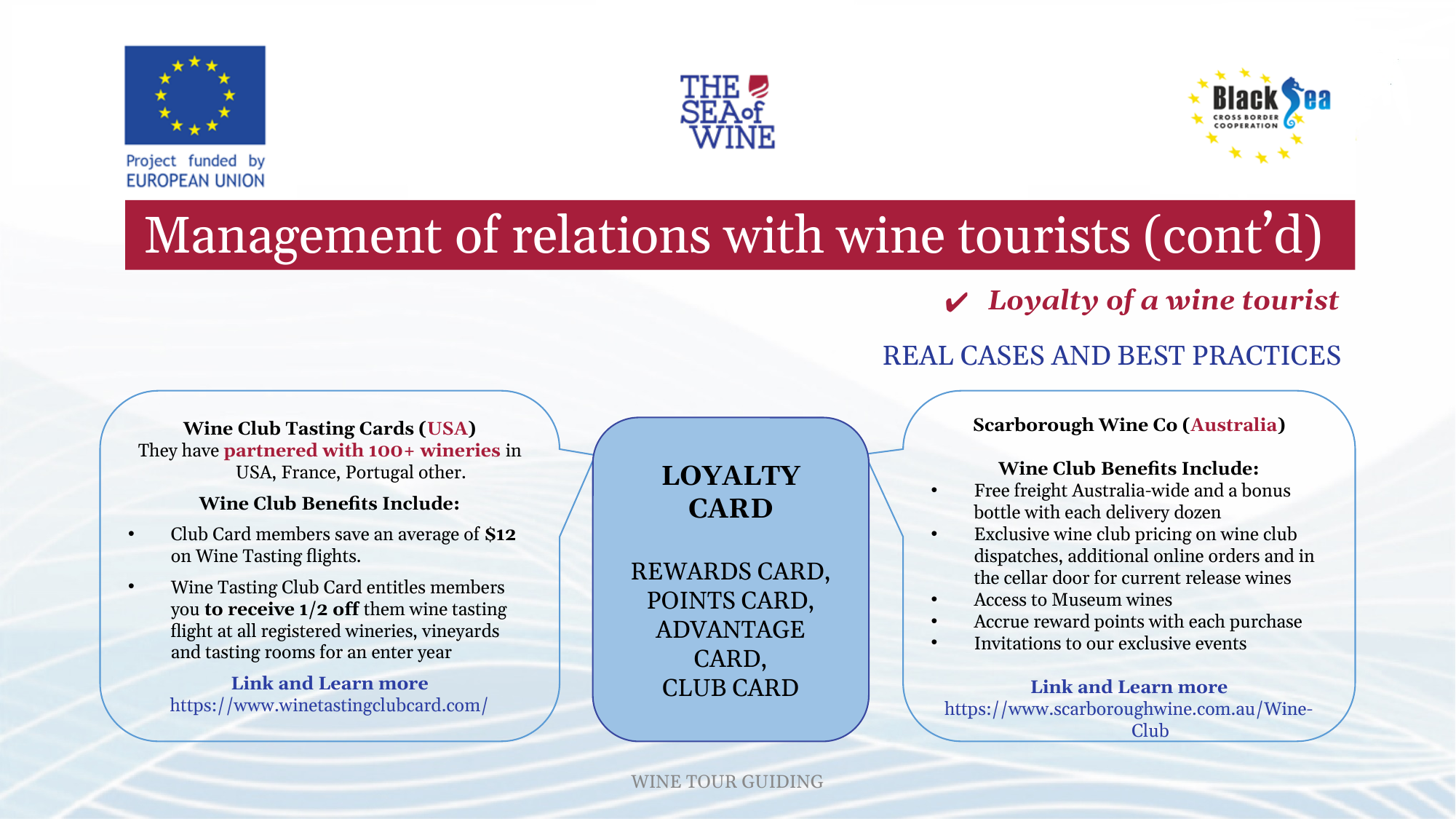

# Management of relations with wine tourists (cont’d)
Loyalty of a wine tourist
REAL CASES AND BEST PRACTICES
Wine Club Tasting Cards (USA)
They have partnered with 100+ wineries in USA, France, Portugal other.
Wine Club Benefits Include:
Club Card members save an average of $12 on Wine Tasting flights.
Wine Tasting Club Card entitles members you to receive 1/2 off them wine tasting flight at all registered wineries, vineyards and tasting rooms for an enter year
Link and Learn more
https://www.winetastingclubcard.com/

Scarborough Wine Co (Australia)

Wine Club Benefits Include:
Free freight Australia-wide and a bonus bottle with each delivery dozen
Exclusive wine club pricing on wine club dispatches, additional online orders and in the cellar door for current release wines
Access to Museum wines
Accrue reward points with each purchase
Invitations to our exclusive events

Link and Learn more
https://www.scarboroughwine.com.au/Wine-Club
LOYALTY CARD

REWARDS CARD,
POINTS CARD, ADVANTAGE CARD,
CLUB CARD
WINE TOUR GUIDING